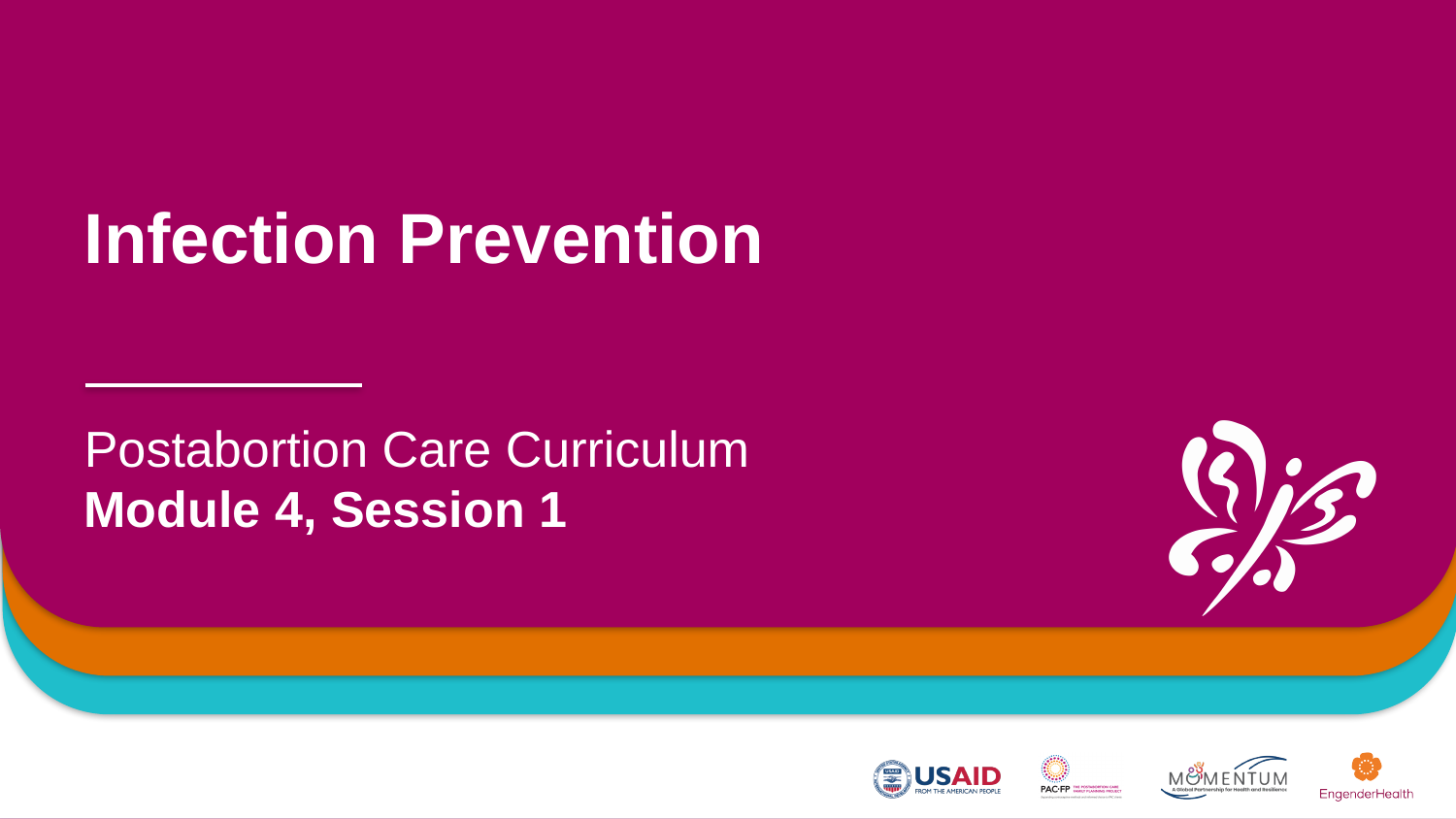

# Infection Prevention
Postabortion Care Curriculum
Module 4, Session 1